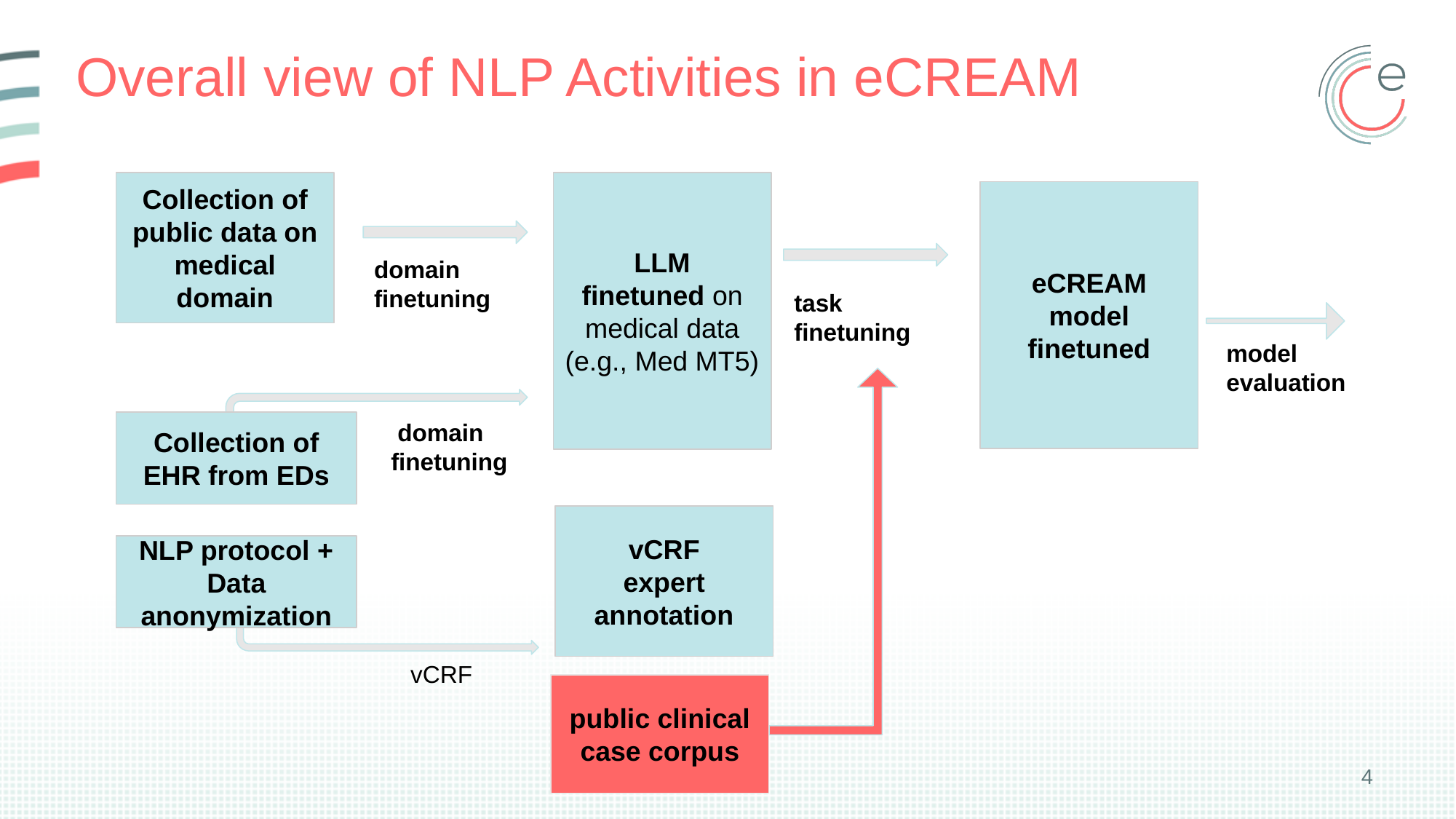

# Overall view of NLP Activities in eCREAM
Collection of public data on medical domain
LLM
finetuned on medical data
(e.g., Med MT5)
eCREAM model finetuned

domain
finetuning

task
finetuning

model evaluation

 domain
finetuning
Collection of EHR from EDs
vCRF
expert annotation
NLP protocol +
Data anonymization

vCRF
public clinical case corpus